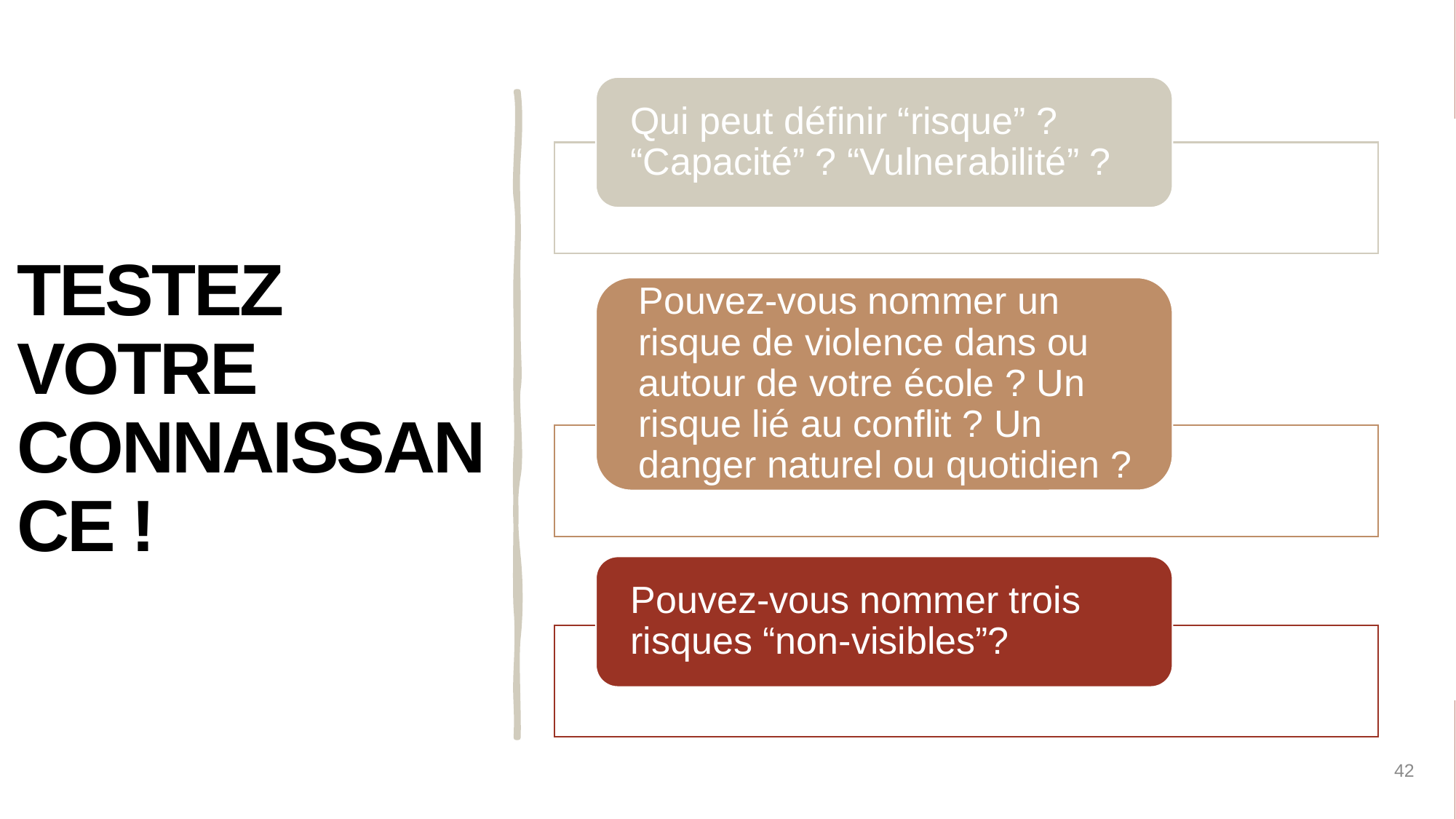

Qui peut définir “risque” ?  “Capacité” ? “Vulnerabilité” ?
Pouvez-vous nommer un risque de violence dans ou autour de votre école ? Un risque lié au conflit ? Un danger naturel ou quotidien ?
Pouvez-vous nommer trois risques “non-visibles”?
# Testez votre connaissance !

42